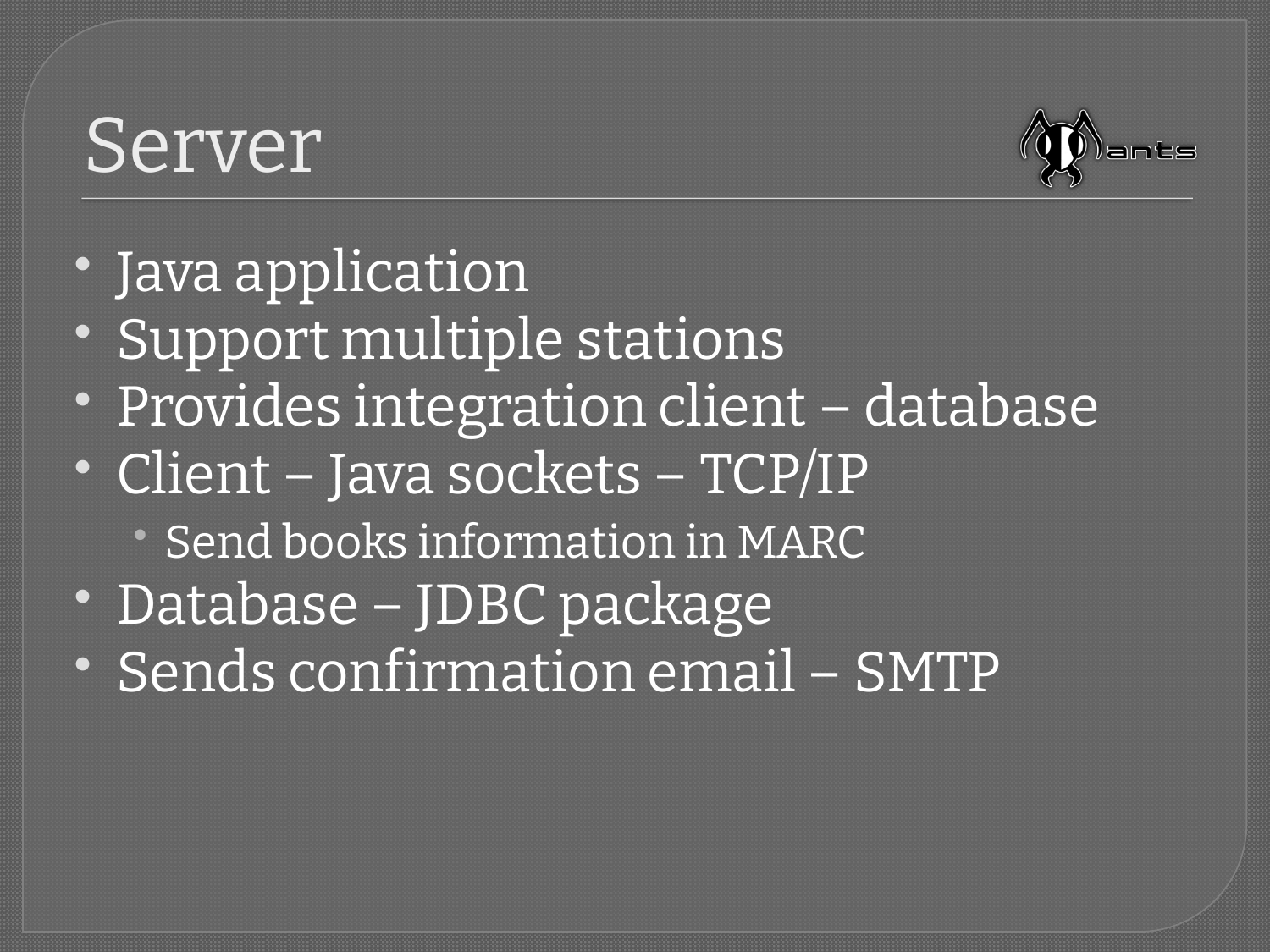

# Server
Java application
Support multiple stations
Provides integration client – database
Client – Java sockets – TCP/IP
Send books information in MARC
Database – JDBC package
Sends confirmation email – SMTP